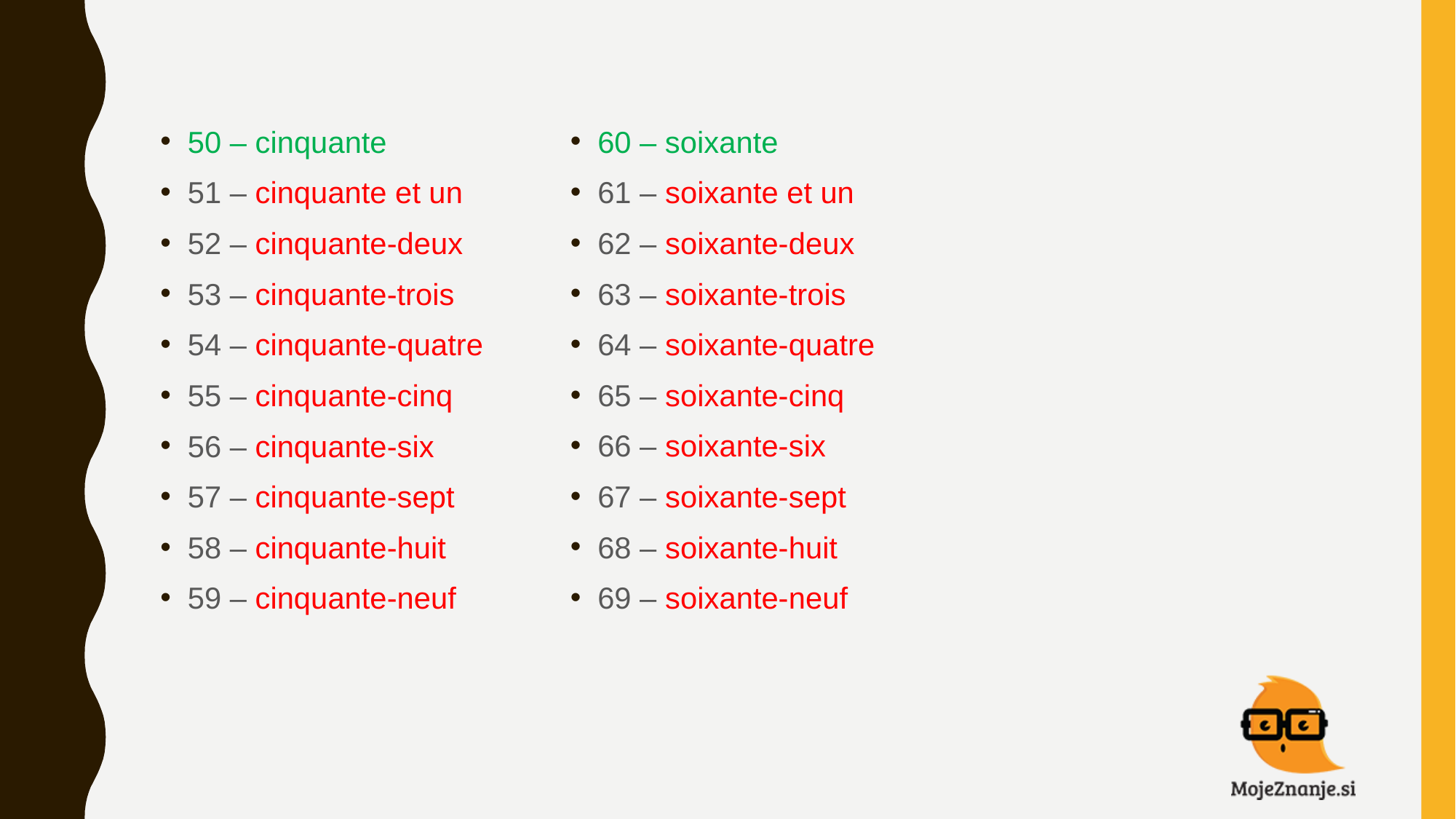

50 – cinquante
51 – cinquante et un
52 – cinquante-deux
53 – cinquante-trois
54 – cinquante-quatre
55 – cinquante-cinq
56 – cinquante-six
57 – cinquante-sept
58 – cinquante-huit
59 – cinquante-neuf
60 – soixante
61 – soixante et un
62 – soixante-deux
63 – soixante-trois
64 – soixante-quatre
65 – soixante-cinq
66 – soixante-six
67 – soixante-sept
68 – soixante-huit
69 – soixante-neuf